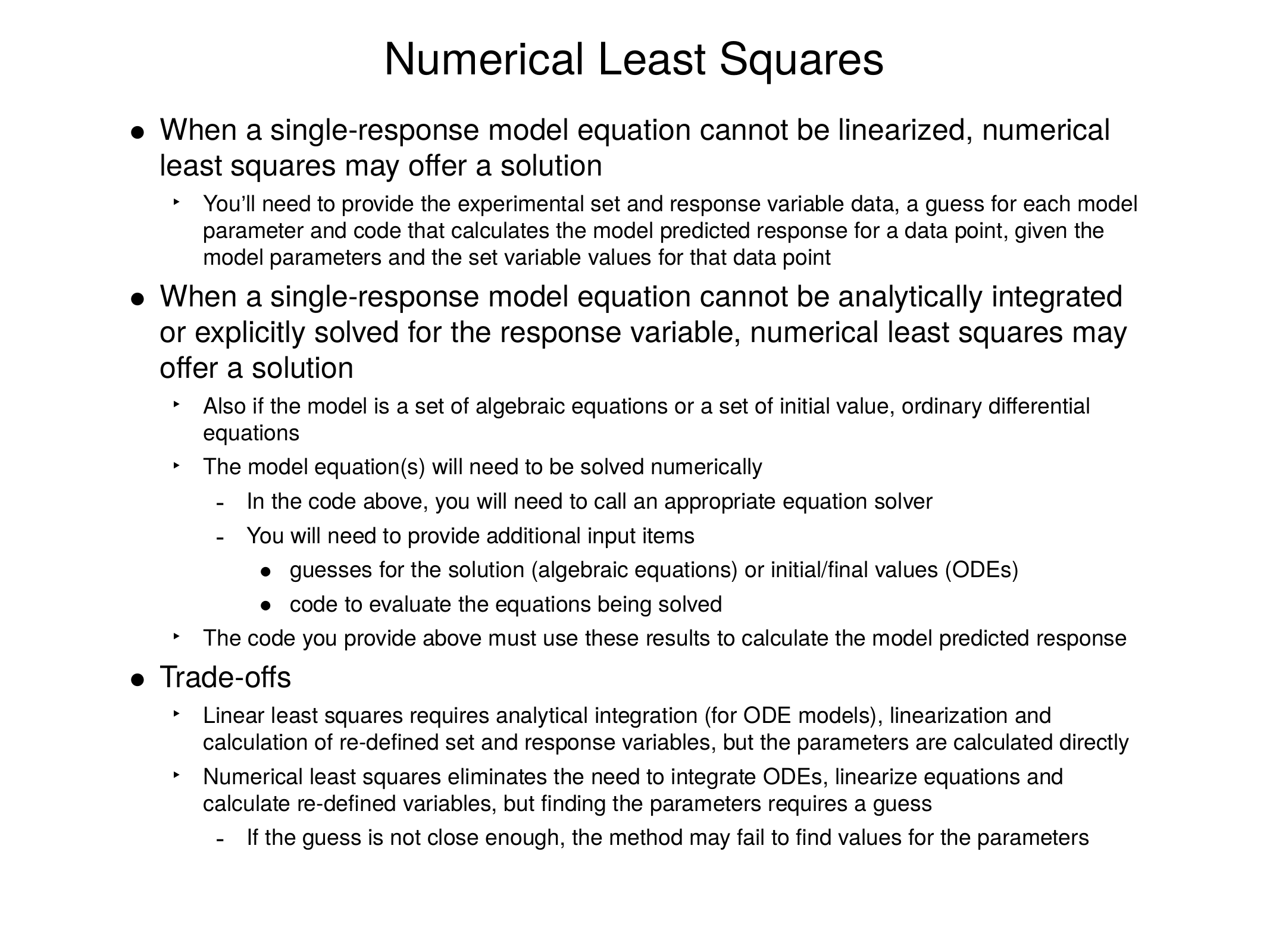

# Numerical Least Squares
When a single-response model equation cannot be linearized, numerical least squares may offer a solution
You’ll need to provide the experimental set and response variable data, a guess for each model parameter and code that calculates the model predicted response for a data point, given the model parameters and the set variable values for that data point
When a single-response model equation cannot be analytically integrated or explicitly solved for the response variable, numerical least squares may offer a solution
Also if the model is a set of algebraic equations or a set of initial value, ordinary differential equations
The model equation(s) will need to be solved numerically
In the code above, you will need to call an appropriate equation solver
You will need to provide additional input items
guesses for the solution (algebraic equations) or initial/final values (ODEs)
code to evaluate the equations being solved
The code you provide above must use these results to calculate the model predicted response
Trade-offs
Linear least squares requires analytical integration (for ODE models), linearization and calculation of re-defined set and response variables, but the parameters are calculated directly
Numerical least squares eliminates the need to integrate ODEs, linearize equations and calculate re-defined variables, but finding the parameters requires a guess
If the guess is not close enough, the method may fail to find values for the parameters